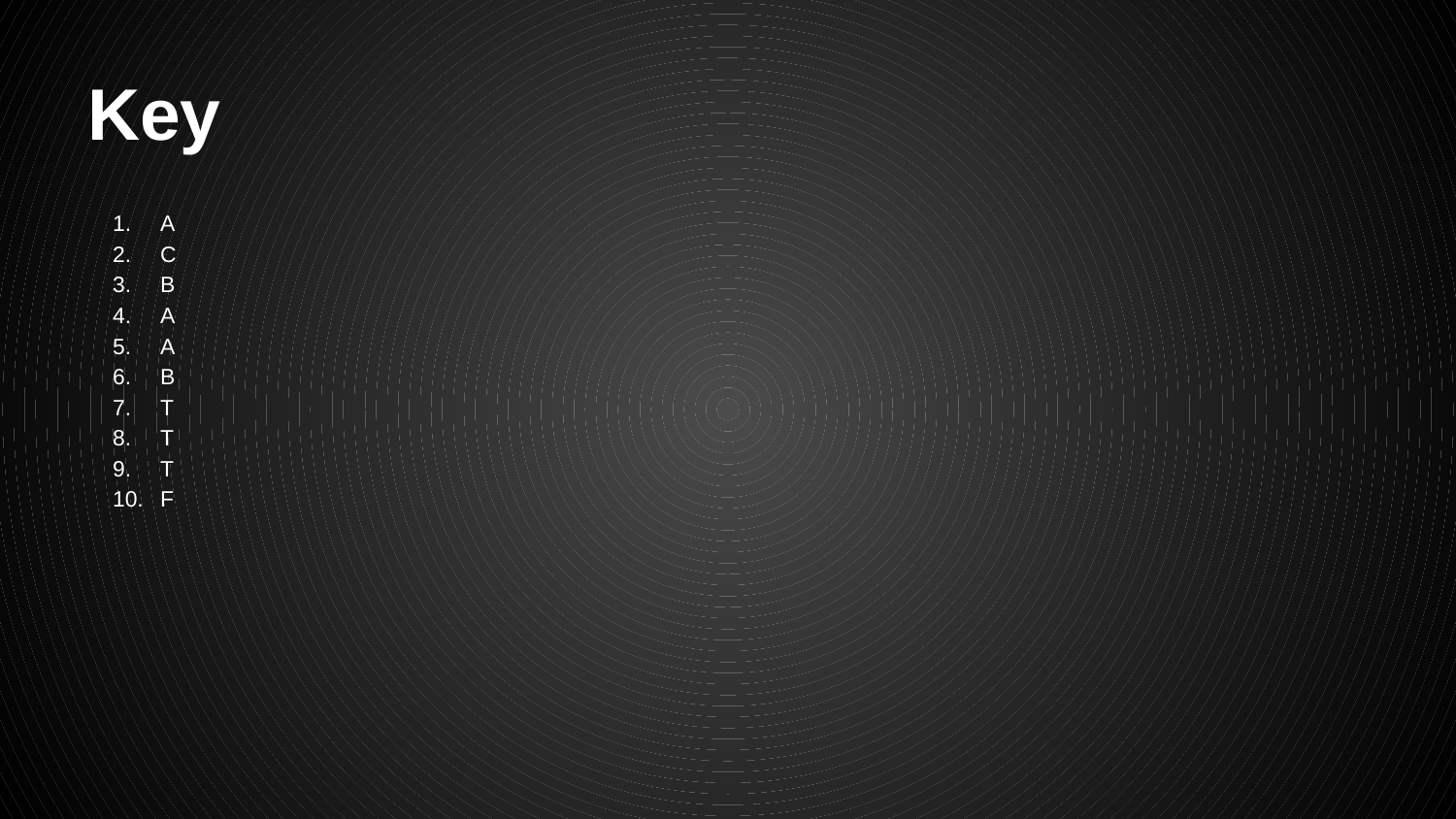

# Key
A
C
B
A
A
B
T
T
T
F